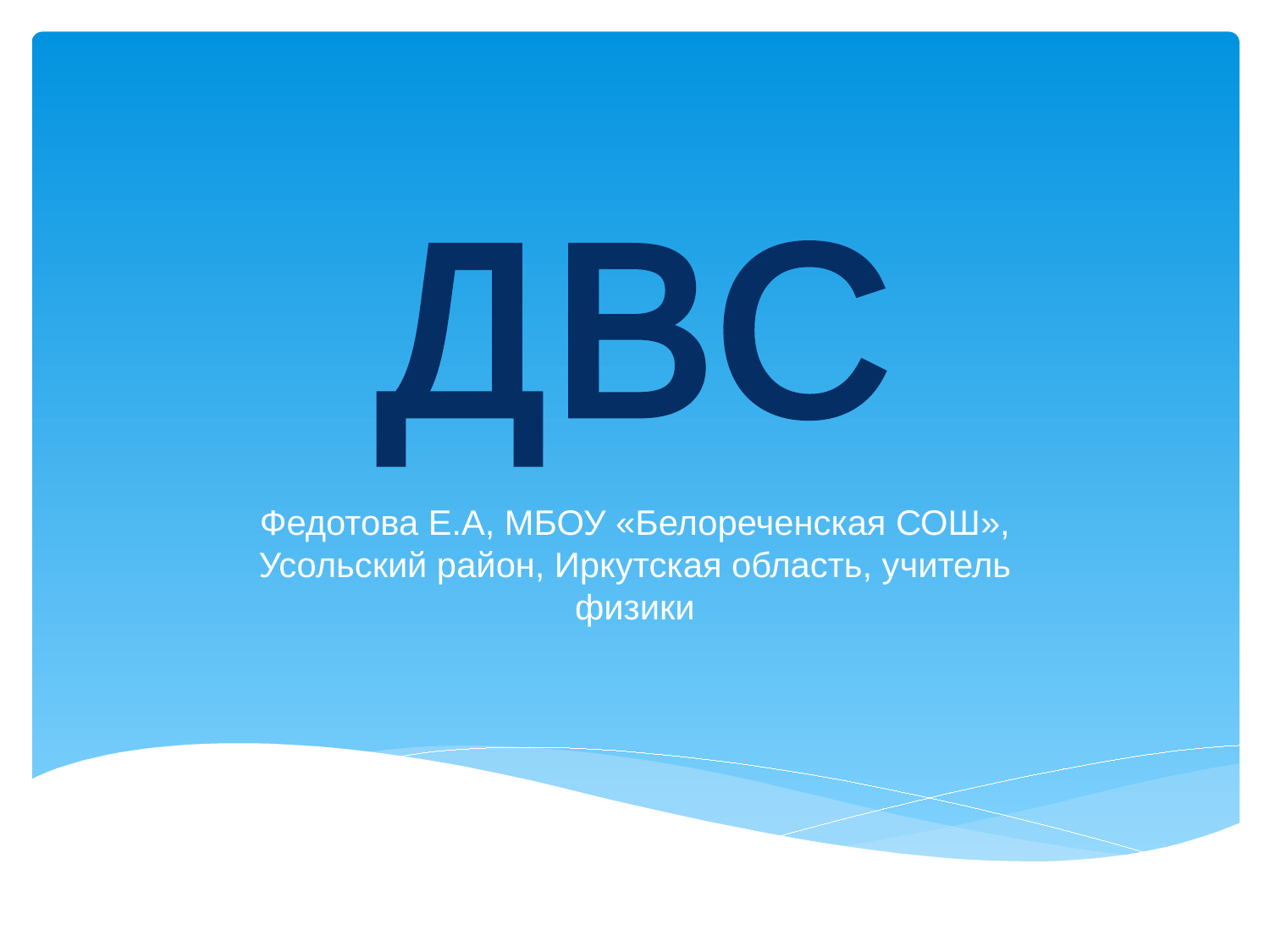

# ДВС
Федотова Е.А, МБОУ «Белореченская СОШ», Усольский район, Иркутская область, учитель физики